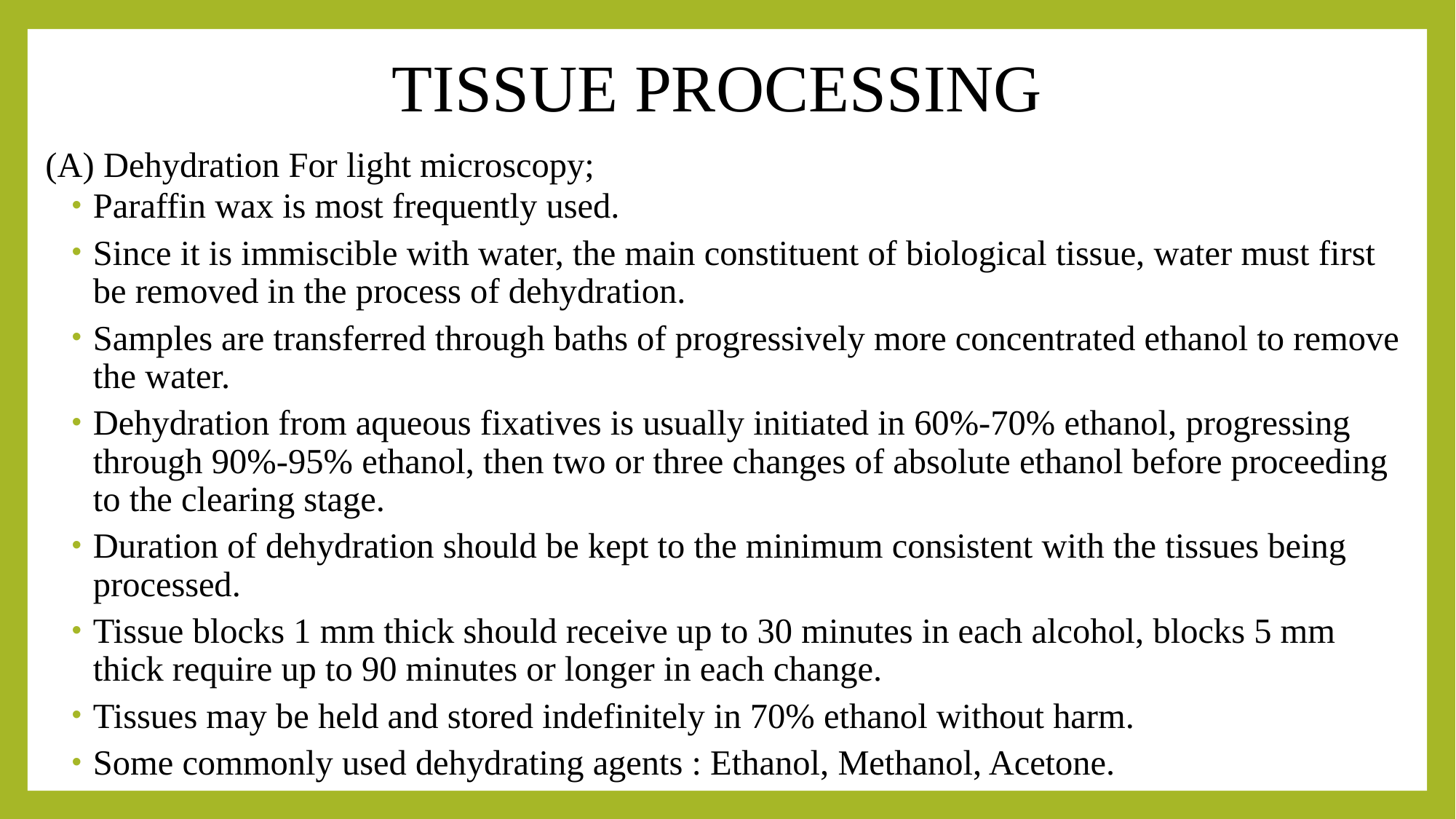

# TISSUE PROCESSING
(A) Dehydration For light microscopy;
Paraffin wax is most frequently used.
Since it is immiscible with water, the main constituent of biological tissue, water must first be removed in the process of dehydration.
Samples are transferred through baths of progressively more concentrated ethanol to remove the water.
Dehydration from aqueous fixatives is usually initiated in 60%-70% ethanol, progressing through 90%-95% ethanol, then two or three changes of absolute ethanol before proceeding to the clearing stage.
Duration of dehydration should be kept to the minimum consistent with the tissues being processed.
Tissue blocks 1 mm thick should receive up to 30 minutes in each alcohol, blocks 5 mm thick require up to 90 minutes or longer in each change.
Tissues may be held and stored indefinitely in 70% ethanol without harm.
Some commonly used dehydrating agents : Ethanol, Methanol, Acetone.